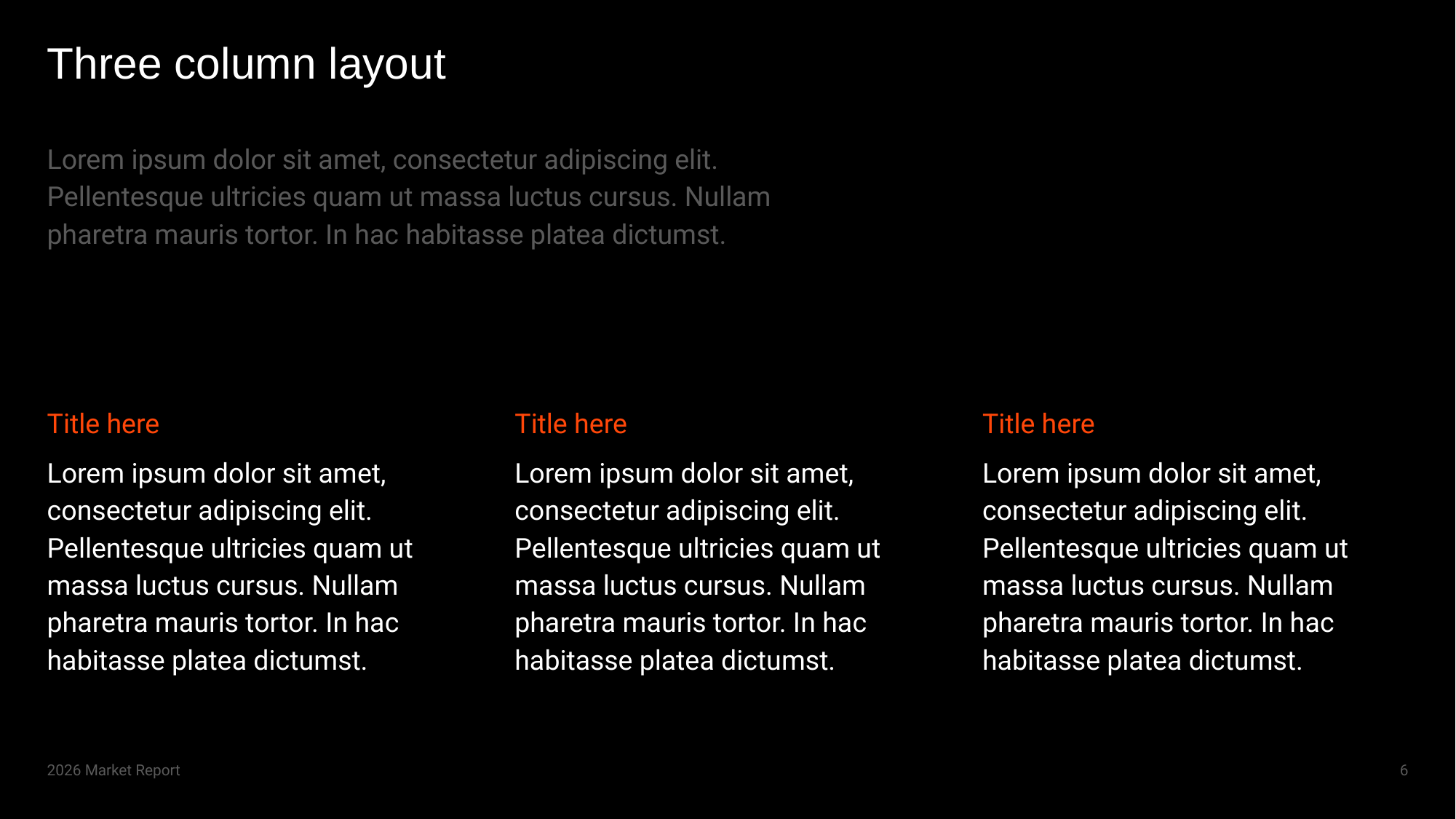

# Three column layout
Lorem ipsum dolor sit amet, consectetur adipiscing elit. Pellentesque ultricies quam ut massa luctus cursus. Nullam pharetra mauris tortor. In hac habitasse platea dictumst.

Title here
Lorem ipsum dolor sit amet, consectetur adipiscing elit. Pellentesque ultricies quam ut massa luctus cursus. Nullam pharetra mauris tortor. In hac habitasse platea dictumst.
Title here
Lorem ipsum dolor sit amet, consectetur adipiscing elit. Pellentesque ultricies quam ut massa luctus cursus. Nullam pharetra mauris tortor. In hac habitasse platea dictumst.

Title here
Lorem ipsum dolor sit amet, consectetur adipiscing elit. Pellentesque ultricies quam ut massa luctus cursus. Nullam pharetra mauris tortor. In hac habitasse platea dictumst.
6
2026 Market Report